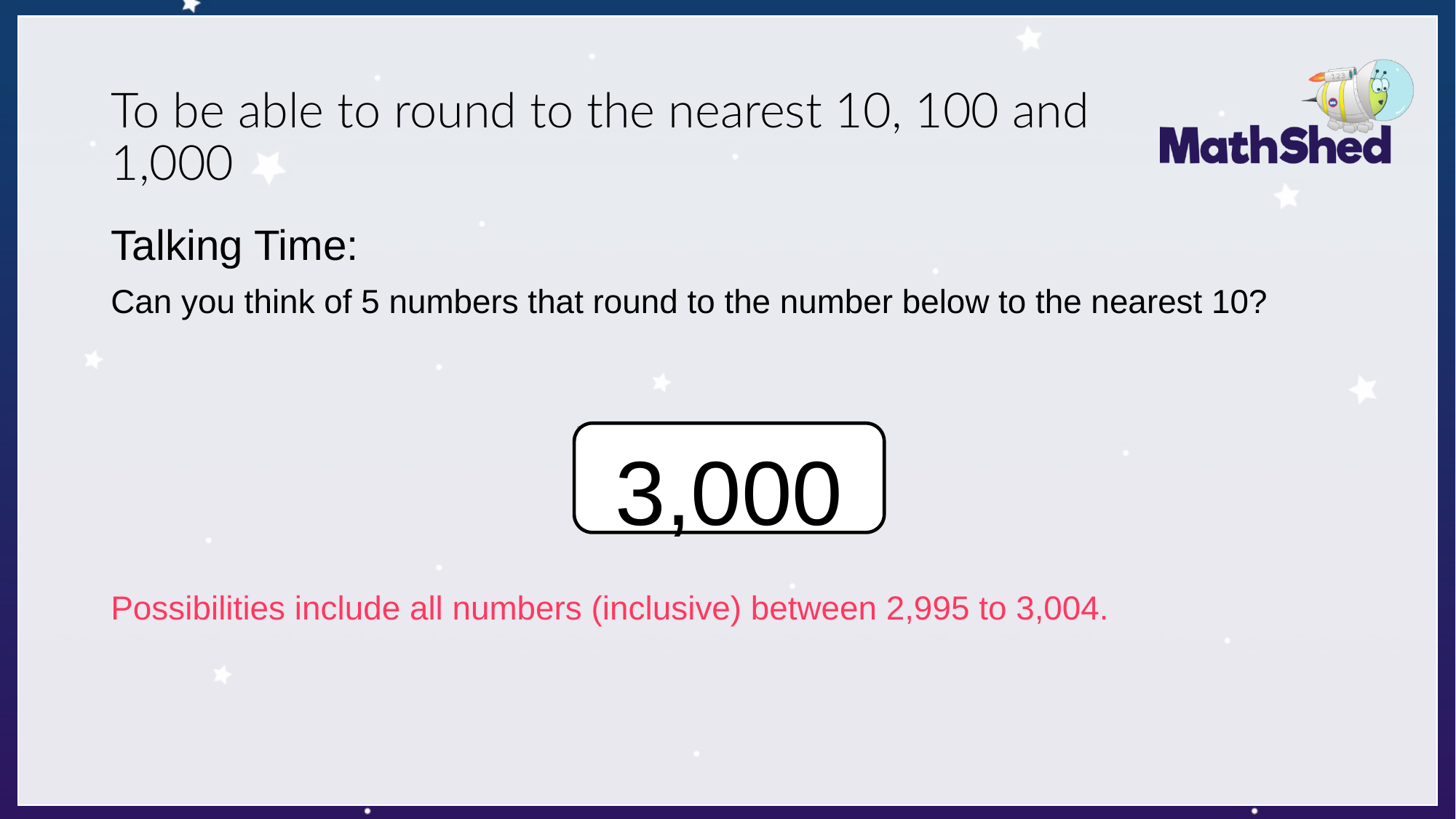

# To be able to round to the nearest 10, 100 and 1,000
Talking Time:
Can you think of 5 numbers that round to the number below to the nearest 10?

Possibilities include all numbers (inclusive) between 2,995 to 3,004.

3,000